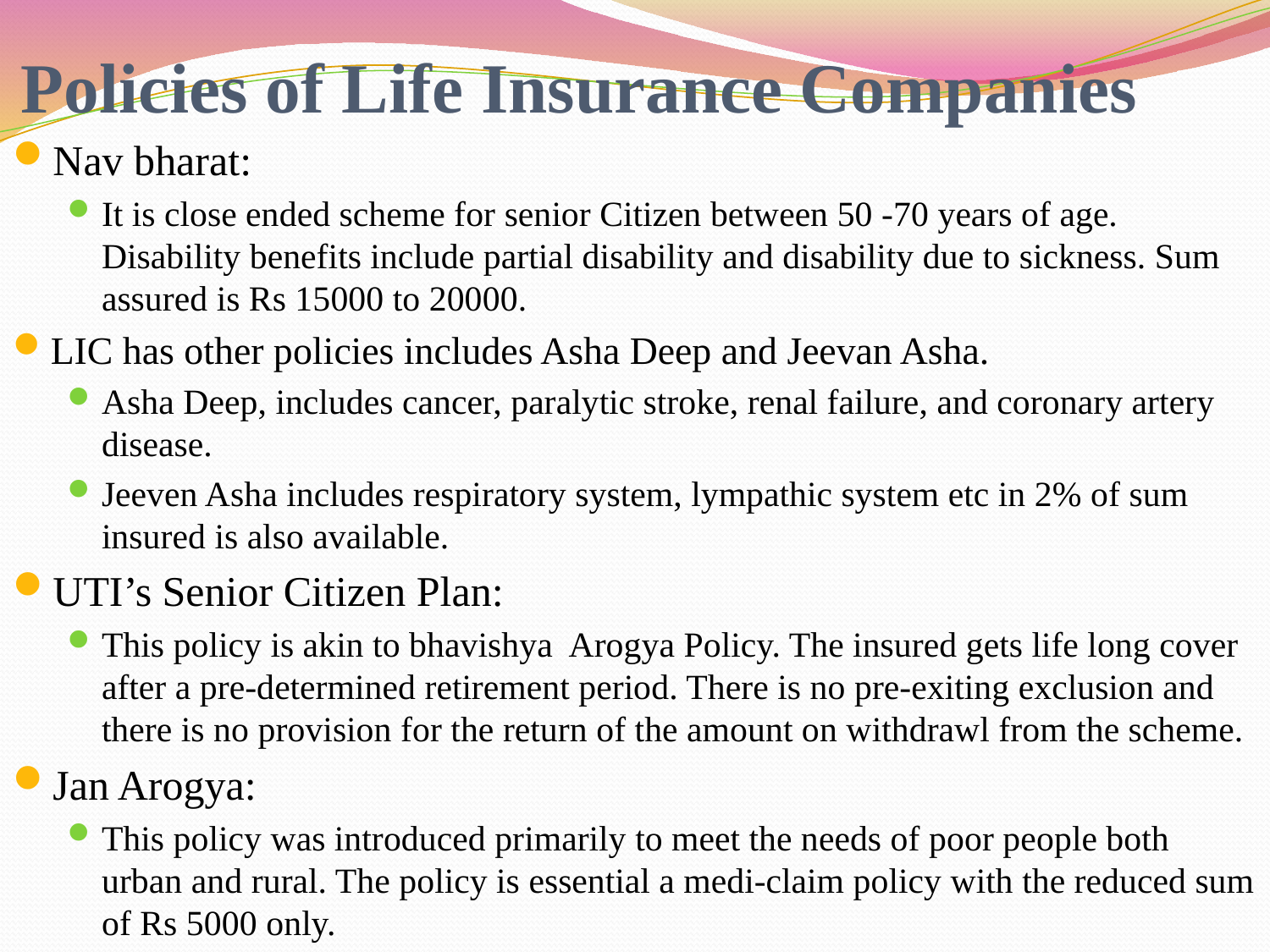

# Policies of Life Insurance Companies
Nav bharat:
It is close ended scheme for senior Citizen between 50 -70 years of age. Disability benefits include partial disability and disability due to sickness. Sum assured is Rs 15000 to 20000.
LIC has other policies includes Asha Deep and Jeevan Asha.
Asha Deep, includes cancer, paralytic stroke, renal failure, and coronary artery disease.
Jeeven Asha includes respiratory system, lympathic system etc in 2% of sum insured is also available.
UTI’s Senior Citizen Plan:
This policy is akin to bhavishya  Arogya Policy. The insured gets life long cover after a pre-determined retirement period. There is no pre-exiting exclusion and there is no provision for the return of the amount on withdrawl from the scheme.
Jan Arogya:
This policy was introduced primarily to meet the needs of poor people both urban and rural. The policy is essential a medi-claim policy with the reduced sum of Rs 5000 only.